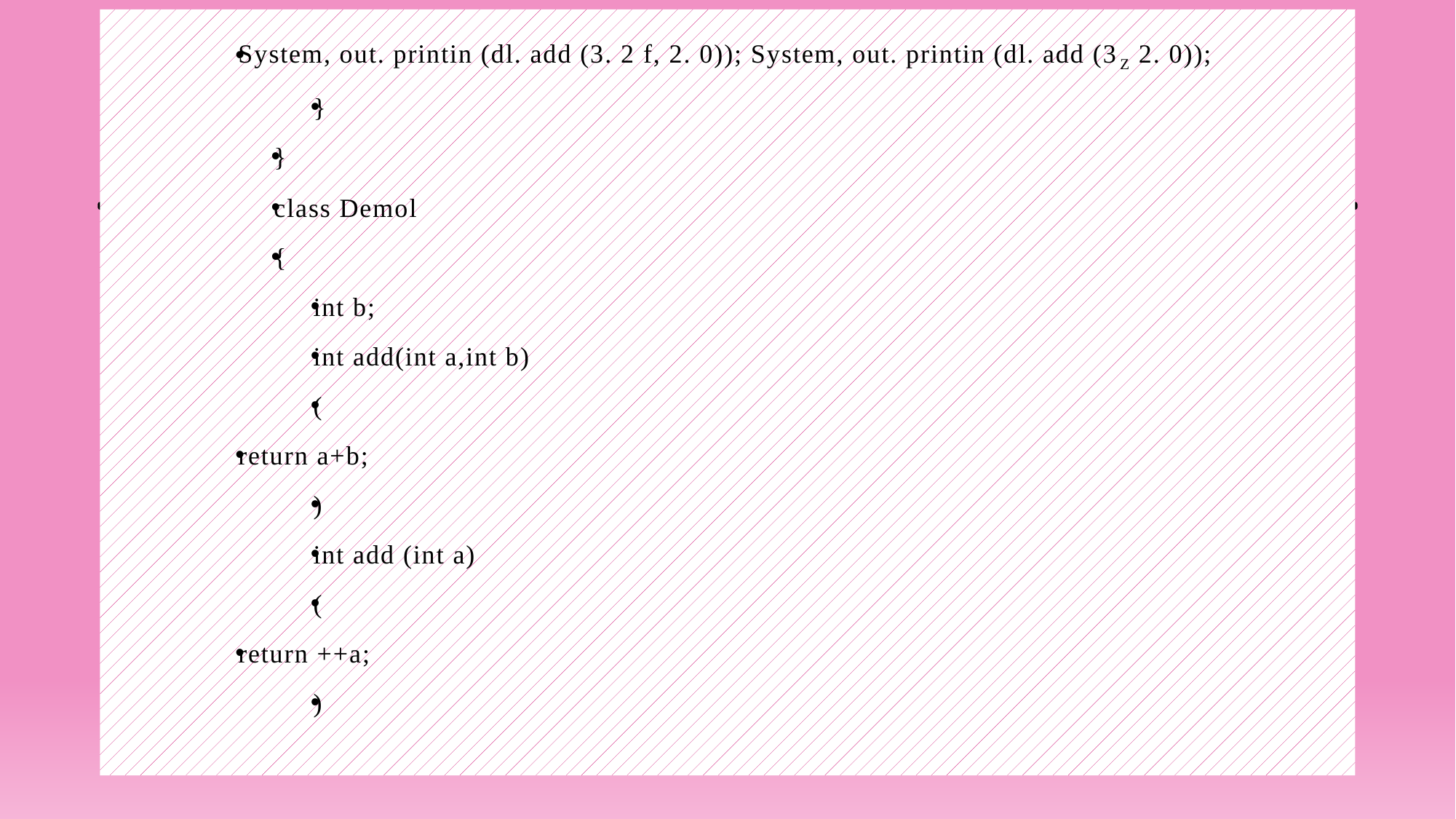

System, out. printin (dl. add (3. 2 f, 2. 0)); System, out. printin (dl. add (3Z 2. 0));
}
}
class Demol
{
int b;
int add(int a,int b)
(
return a+b;
)
int add (int a)
(
return ++a;
)

#